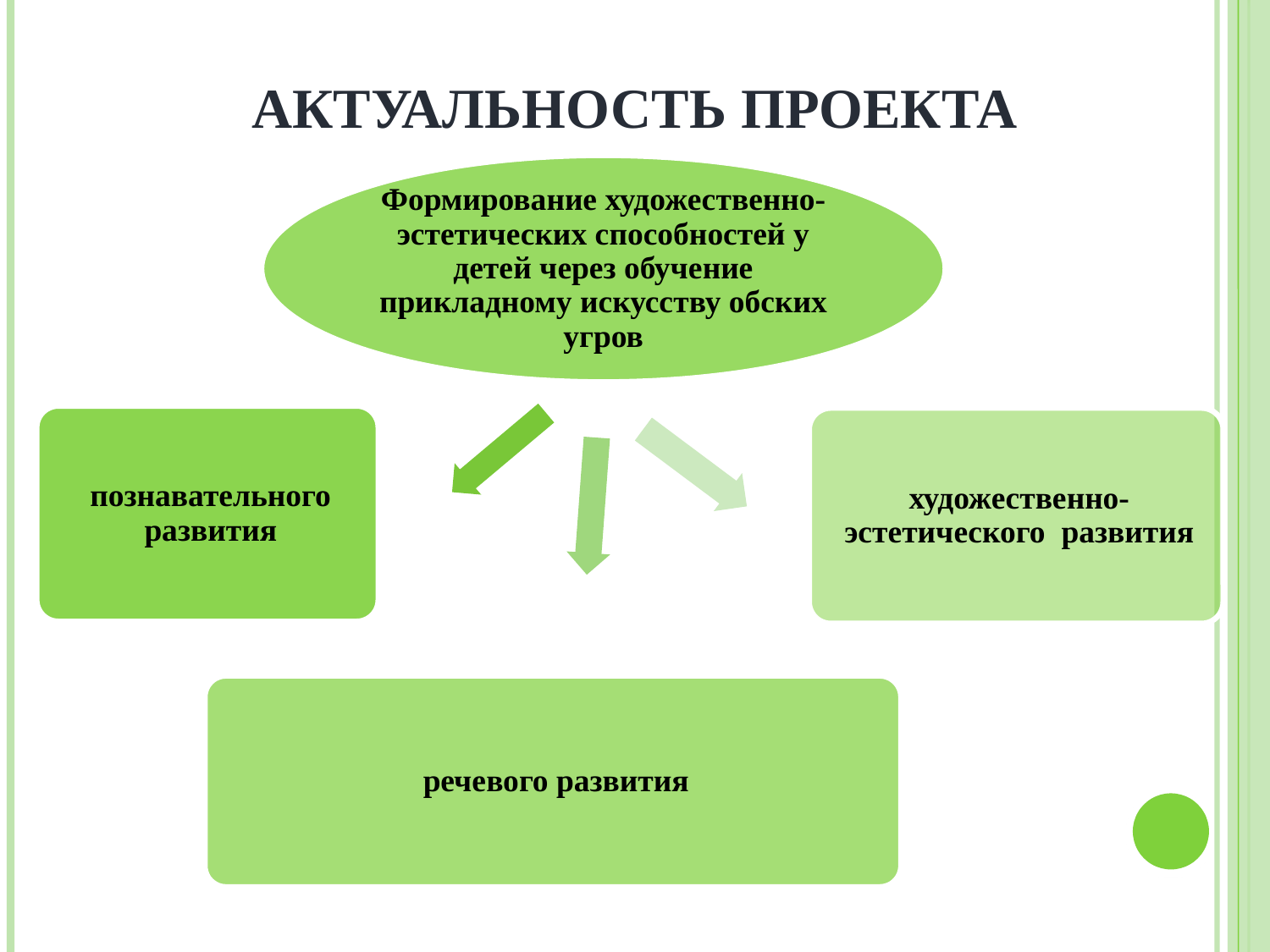

# Актуальность проекта
Формирование художественно-эстетических способностей у детей через обучение прикладному искусству обских угров
познавательного развития
речевого развития
художественно-эстетического  развития